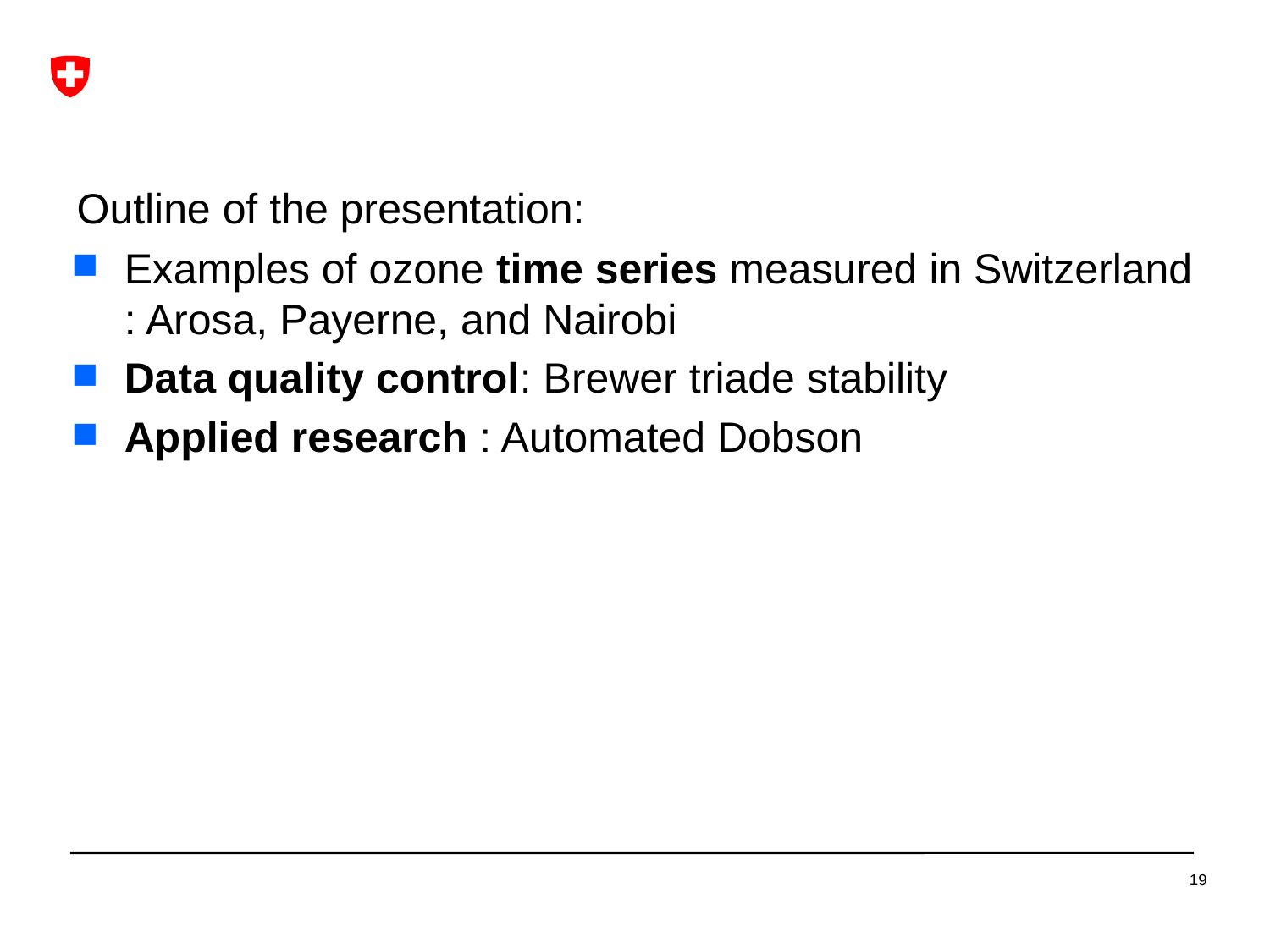

#

Outline of the presentation:
Examples of ozone time series measured in Switzerland : Arosa, Payerne, and Nairobi
Data quality control: Brewer triade stability
Applied research : Automated Dobson